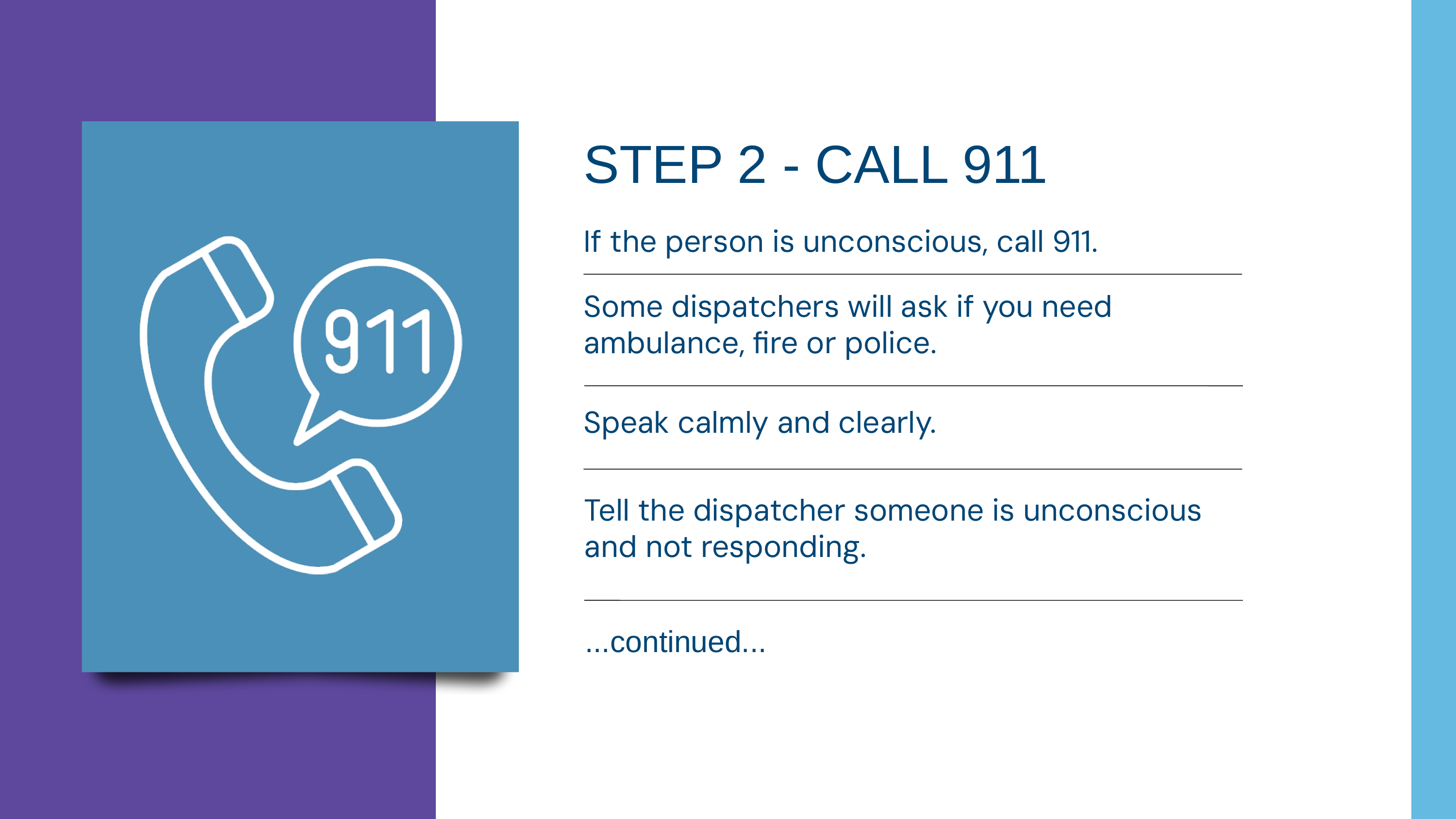

STEP 2 - CALL 911

If the person is unconscious, call 911.

Some dispatchers will ask if you need ambulance, fire or police.

Speak calmly and clearly.

Tell the dispatcher someone is unconscious and not responding.

...continued...